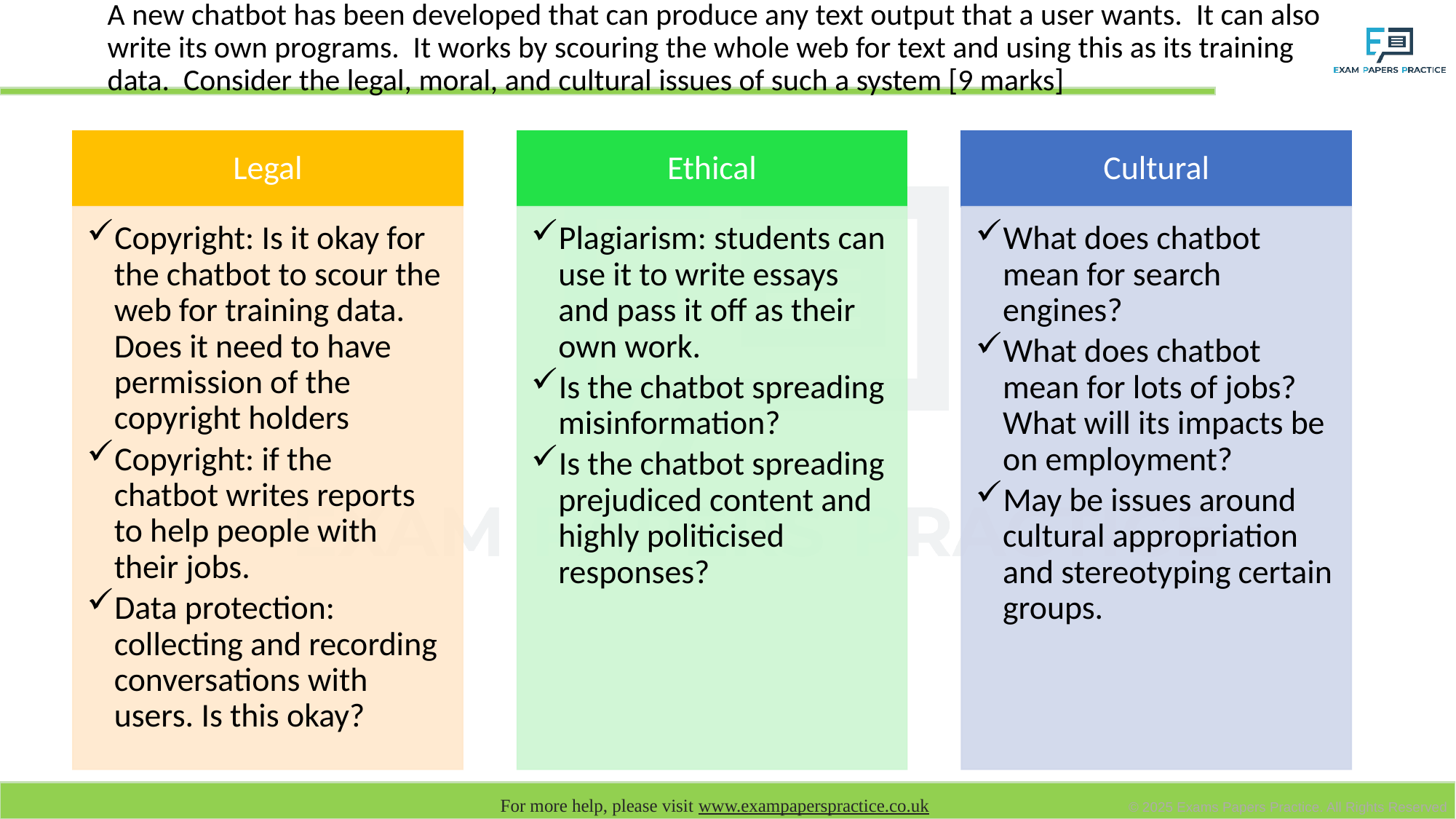

# A new chatbot has been developed that can produce any text output that a user wants.  It can also write its own programs.  It works by scouring the whole web for text and using this as its training data.  Consider the legal, moral, and cultural issues of such a system [9 marks]
Legal
Copyright: Is it okay for the chatbot to scour the web for training data. Does it need to have permission of the copyright holders
Copyright: if the chatbot writes reports to help people with their jobs.
Data protection: collecting and recording conversations with users. Is this okay?
Ethical
Plagiarism: students can use it to write essays and pass it off as their own work.
Is the chatbot spreading misinformation?
Is the chatbot spreading prejudiced content and highly politicised responses?
Cultural
What does chatbot mean for search engines?
What does chatbot mean for lots of jobs? What will its impacts be on employment?
May be issues around cultural appropriation and stereotyping certain groups.